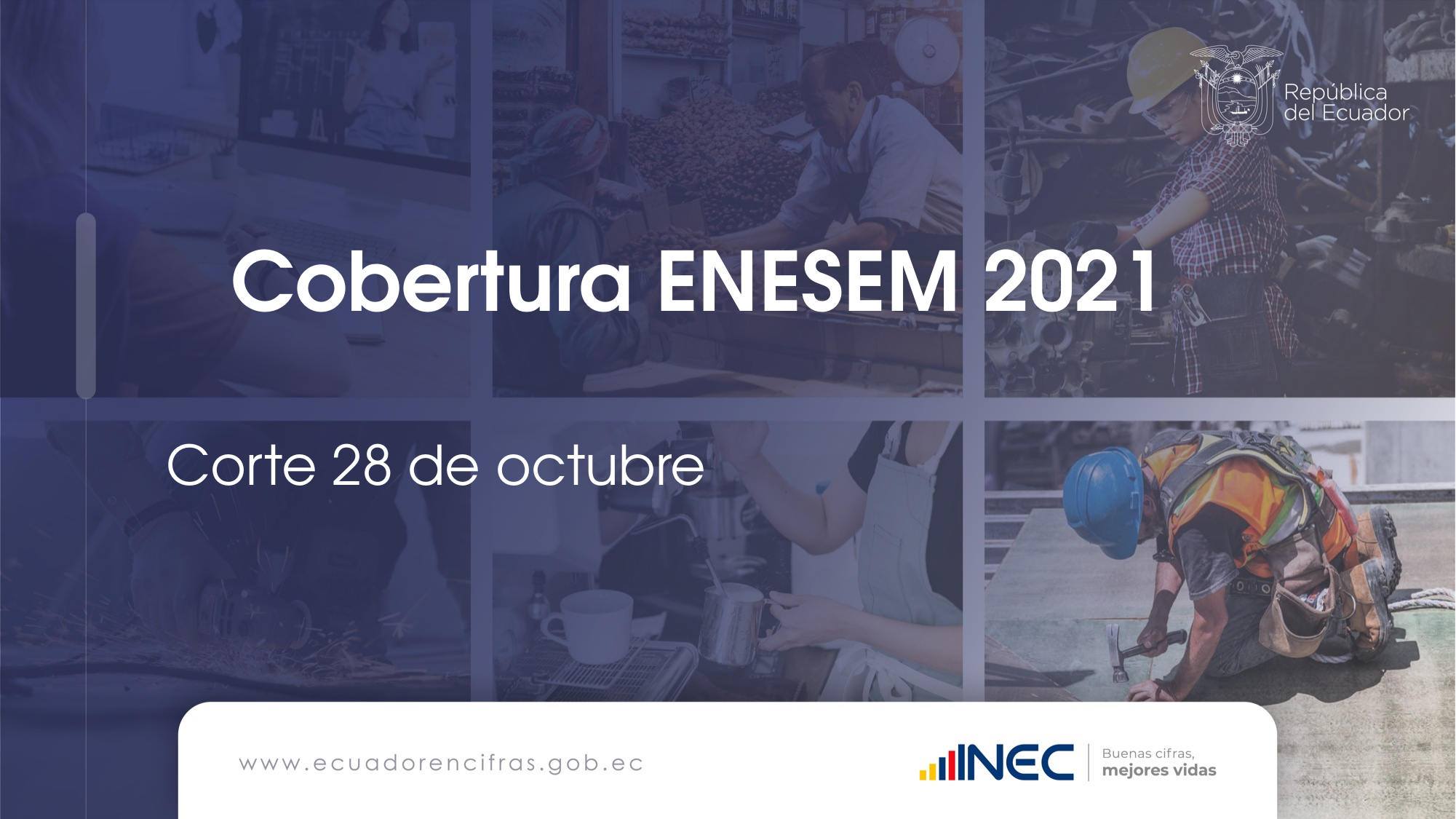

# Cobertura ENESEM 2021
Corte 28 de octubre